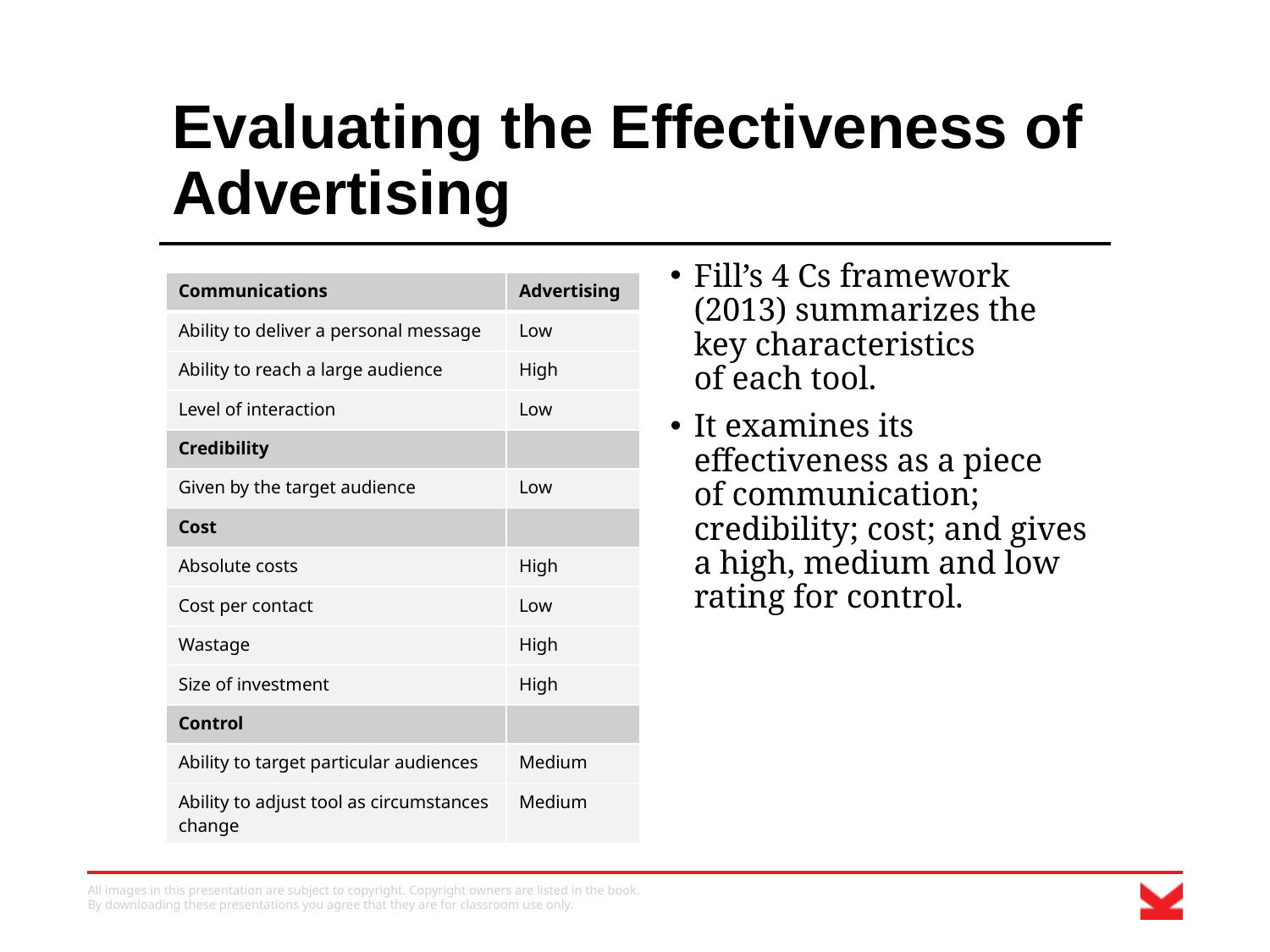

# Evaluating the Effectiveness of Advertising
Fill’s 4 Cs framework (2013) summarizes the key characteristics
of each tool.
It examines its effectiveness as a piece
of communication; credibility; cost; and gives a high, medium and low rating for control.
| Communications | Advertising |
| --- | --- |
| Ability to deliver a personal message | Low |
| Ability to reach a large audience | High |
| Level of interaction | Low |
| Credibility |  |
| Given by the target audience | Low |
| Cost |  |
| Absolute costs | High |
| Cost per contact | Low |
| Wastage | High |
| Size of investment | High |
| Control |  |
| Ability to target particular audiences | Medium |
| Ability to adjust tool as circumstances change | Medium |
All images in this presentation are subject to copyright. Copyright owners are listed in the book.
By downloading these presentations you agree that they are for classroom use only.